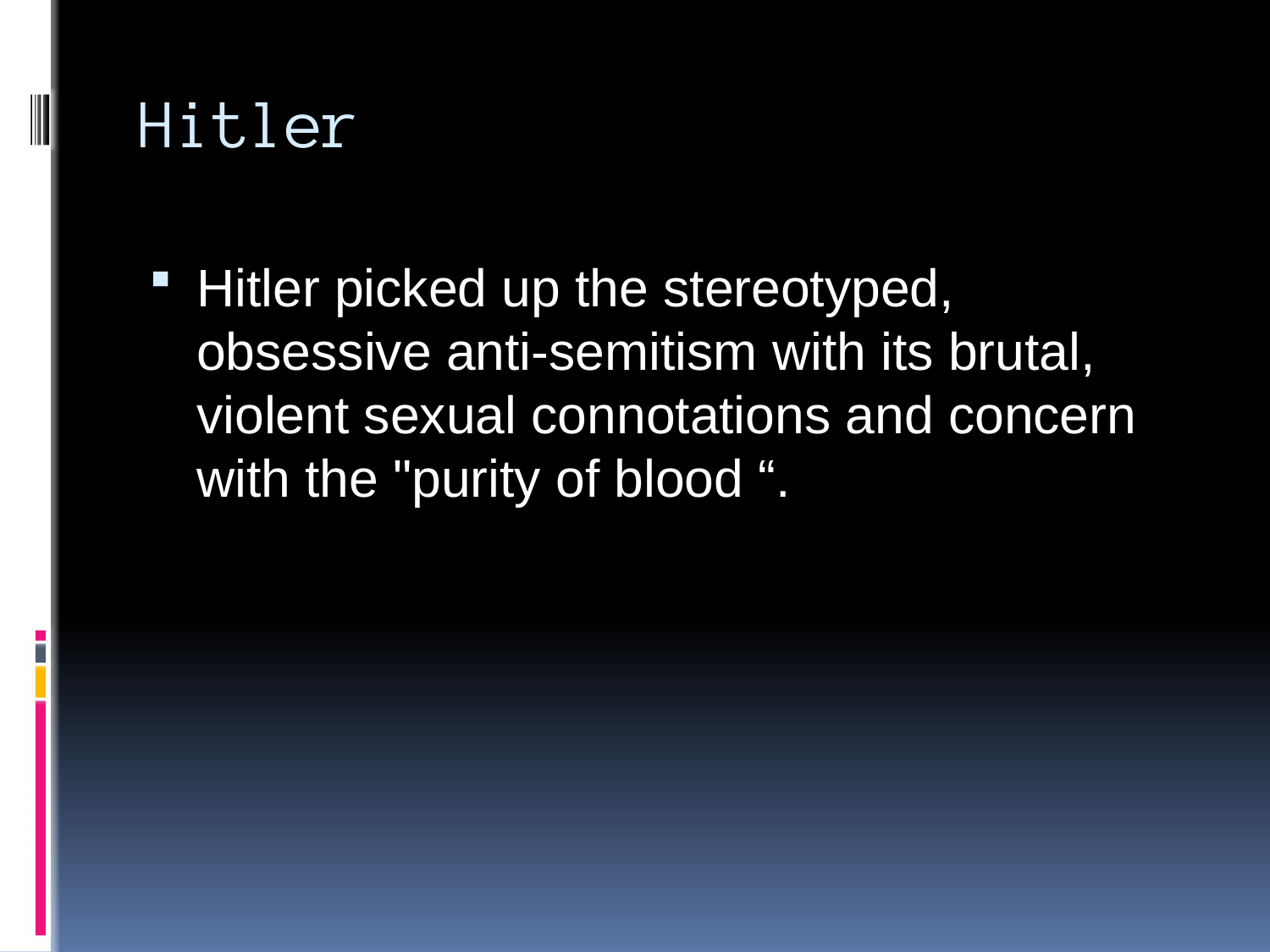

# Hitler
Hitler picked up the stereotyped, obsessive anti-semitism with its brutal, violent sexual connotations and concern with the "purity of blood “.